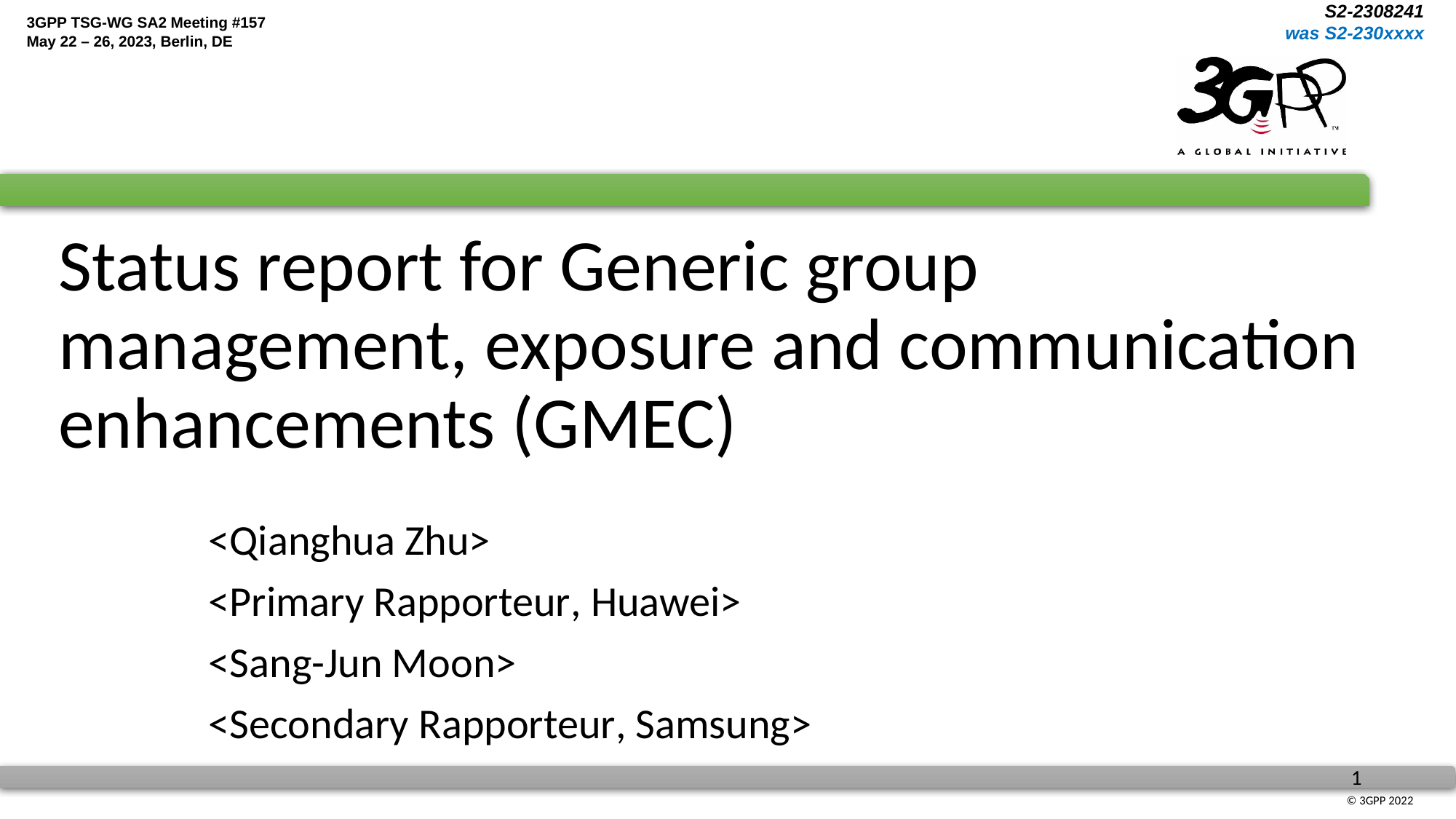

# Status report for Generic group management, exposure and communication enhancements (GMEC)
<Qianghua Zhu>
<Primary Rapporteur, Huawei>
<Sang-Jun Moon>
<Secondary Rapporteur, Samsung>